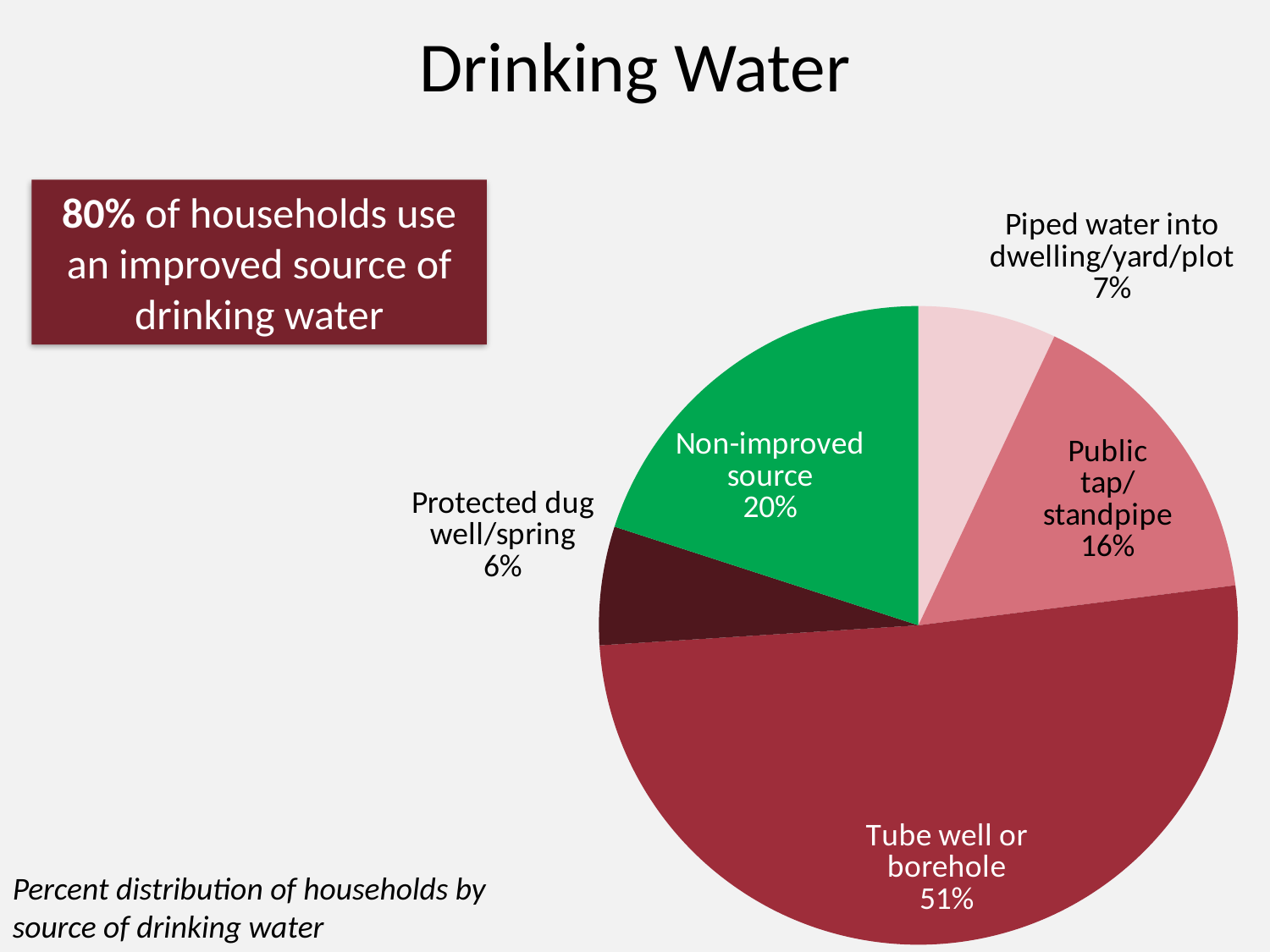

# Drinking Water

### Chart

| Category | Sales |
|---|---|
| Piped water into dwelling/yard/plot | 7.0 |
| Public tap/standpipe | 16.0 |
| Tube well or borehole | 51.0 |
| Protected dug well/spring | 6.0 |
| Non-improved source | 20.0 |
80% of households use an improved source of drinking water
Percent distribution of households by source of drinking water